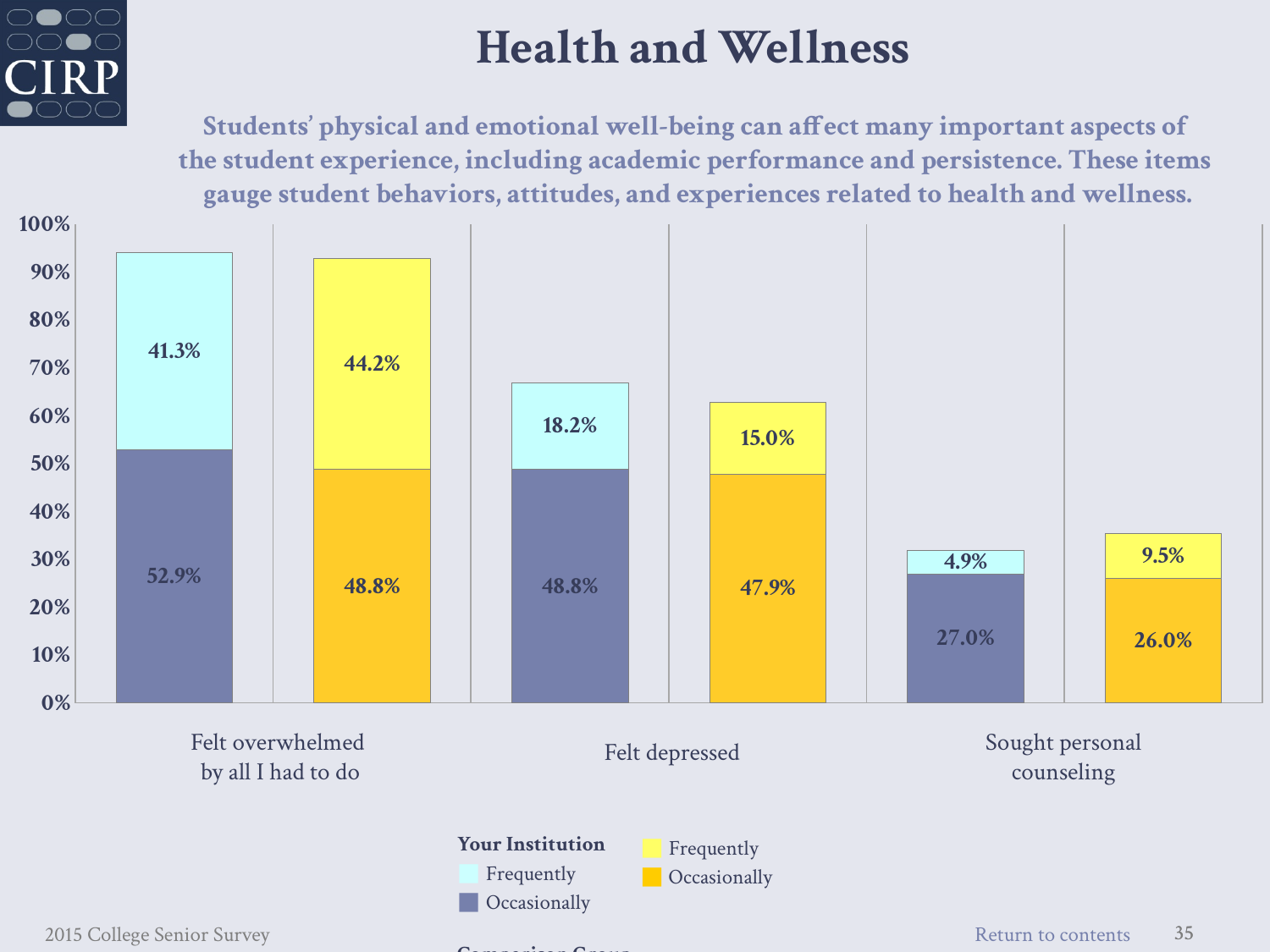

Health and Wellness
Students’ physical and emotional well-being can affect many important aspects of
the student experience, including academic performance and persistence. These items
gauge student behaviors, attitudes, and experiences related to health and wellness.

### Chart

| Category | occasionally | frequently |
|---|---|---|
| Felt overwhelmed by all I had to do | 0.529 | 0.413 |
| women | 0.488 | 0.442 |
| Felt depressed | 0.488 | 0.182 |
| women | 0.479 | 0.15 |
| Sought personal counseling | 0.27 | 0.049 |
| women | 0.26 | 0.095 |
Felt overwhelmed
by all I had to do
Sought personal counseling
Felt depressed
Your Institution
■ Frequently
■ Occasionally

Comparison Group
■ Frequently
■ Occasionally

2015 College Senior Survey
35
35